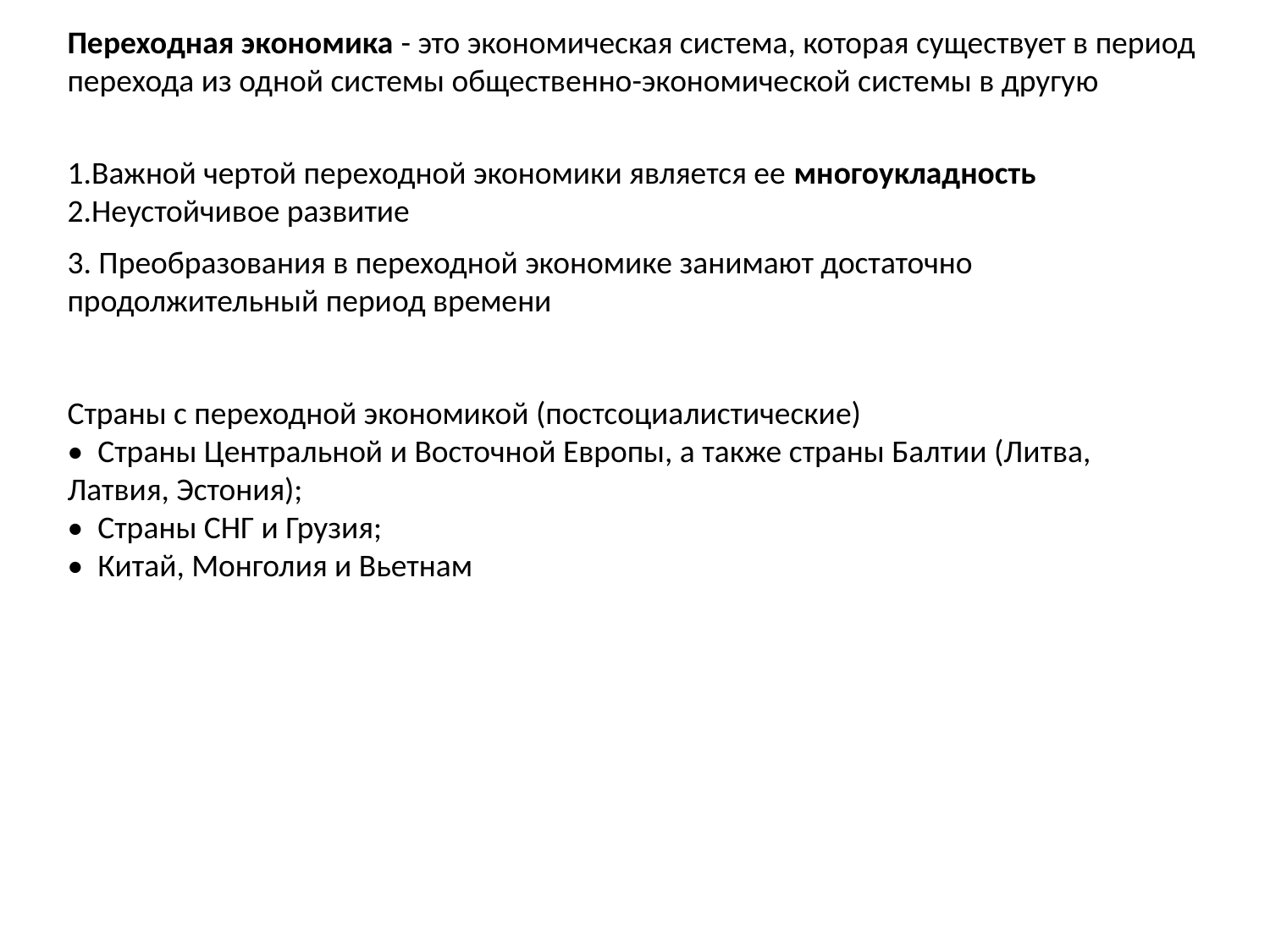

Переходная экономика - это экономическая система, которая существует в период перехода из одной системы общественно-экономической системы в другую
1.Важной чертой переходной экономики является ее многоукладность
2.Неустойчивое развитие
3. Преобразования в переходной экономике занимают достаточно продолжительный период времени

Страны с переходной экономикой (постсоциалистические)
•  Страны Центральной и Восточной Европы, а также страны Балтии (Литва, Латвия, Эстония);
•  Страны СНГ и Грузия;
•  Китай, Монголия и Вьетнам